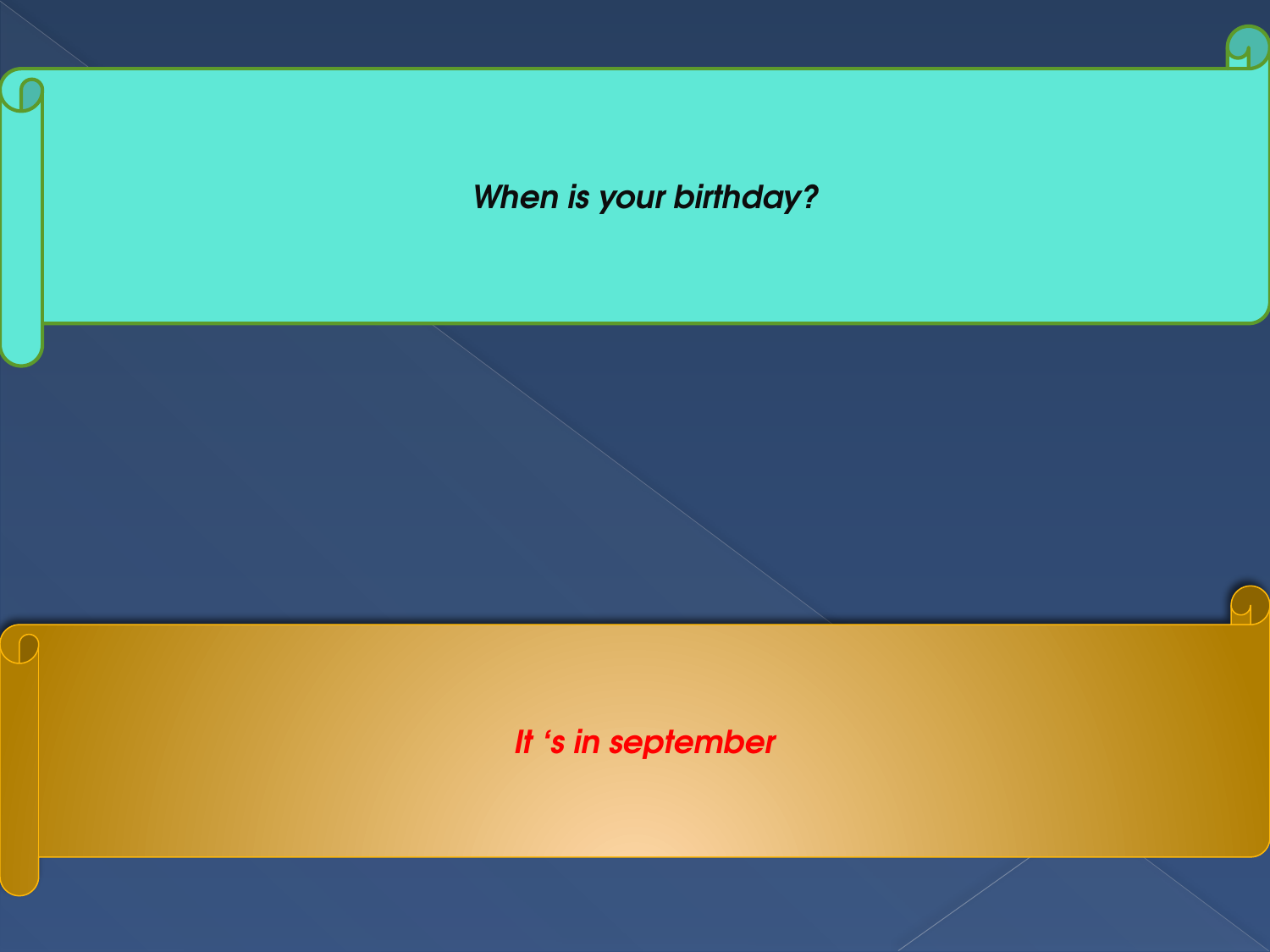

When is your birthday?
It ‘s in september